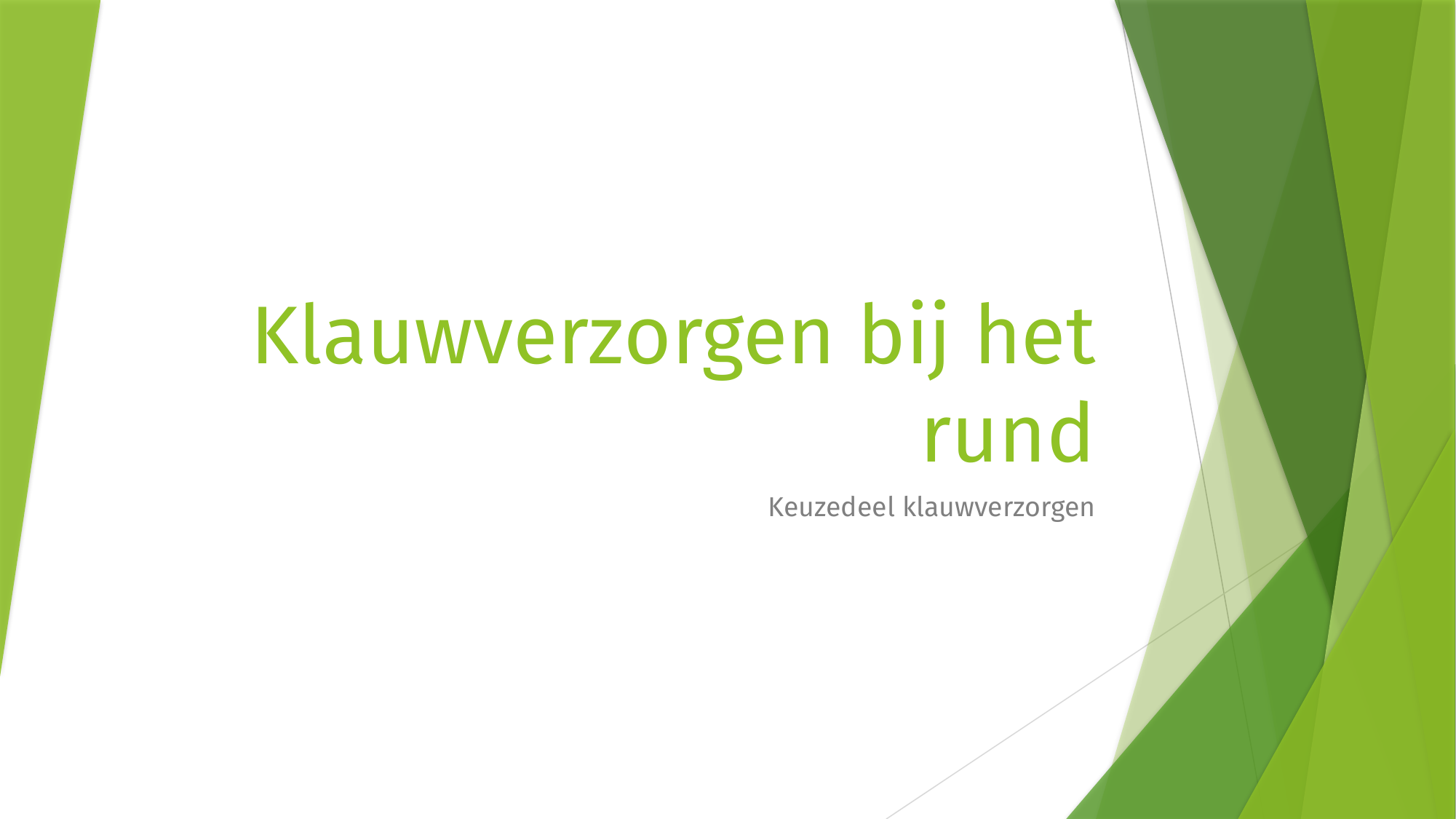

# Klauwverzorgen bij het rund
Keuzedeel klauwverzorgen